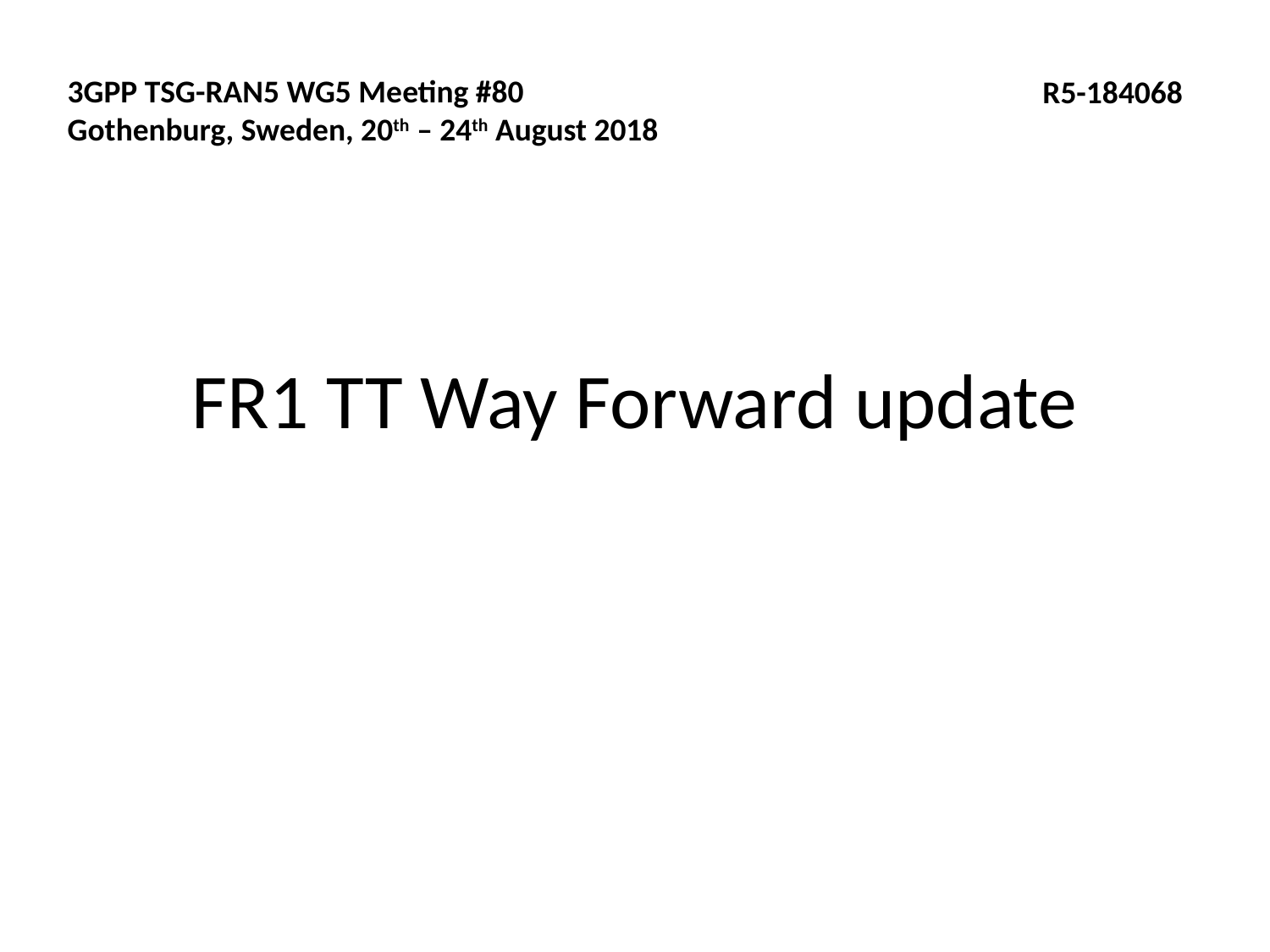

3GPP TSG-RAN5 WG5 Meeting #80
Gothenburg, Sweden, 20th – 24th August 2018

R5-184068
# FR1 TT Way Forward update